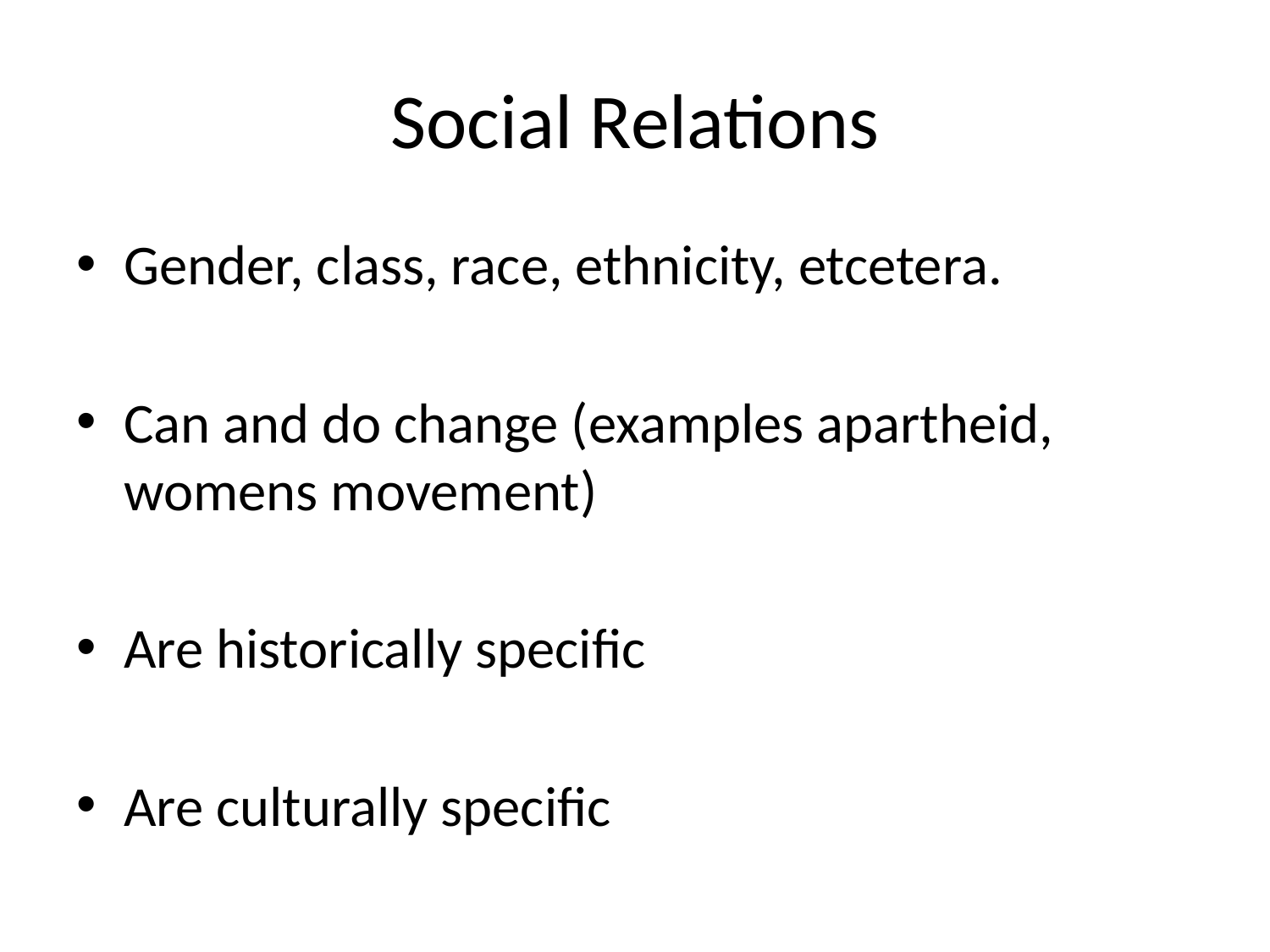

# Social Relations
Gender, class, race, ethnicity, etcetera.

Can and do change (examples apartheid, womens movement)

Are historically specific

Are culturally specific